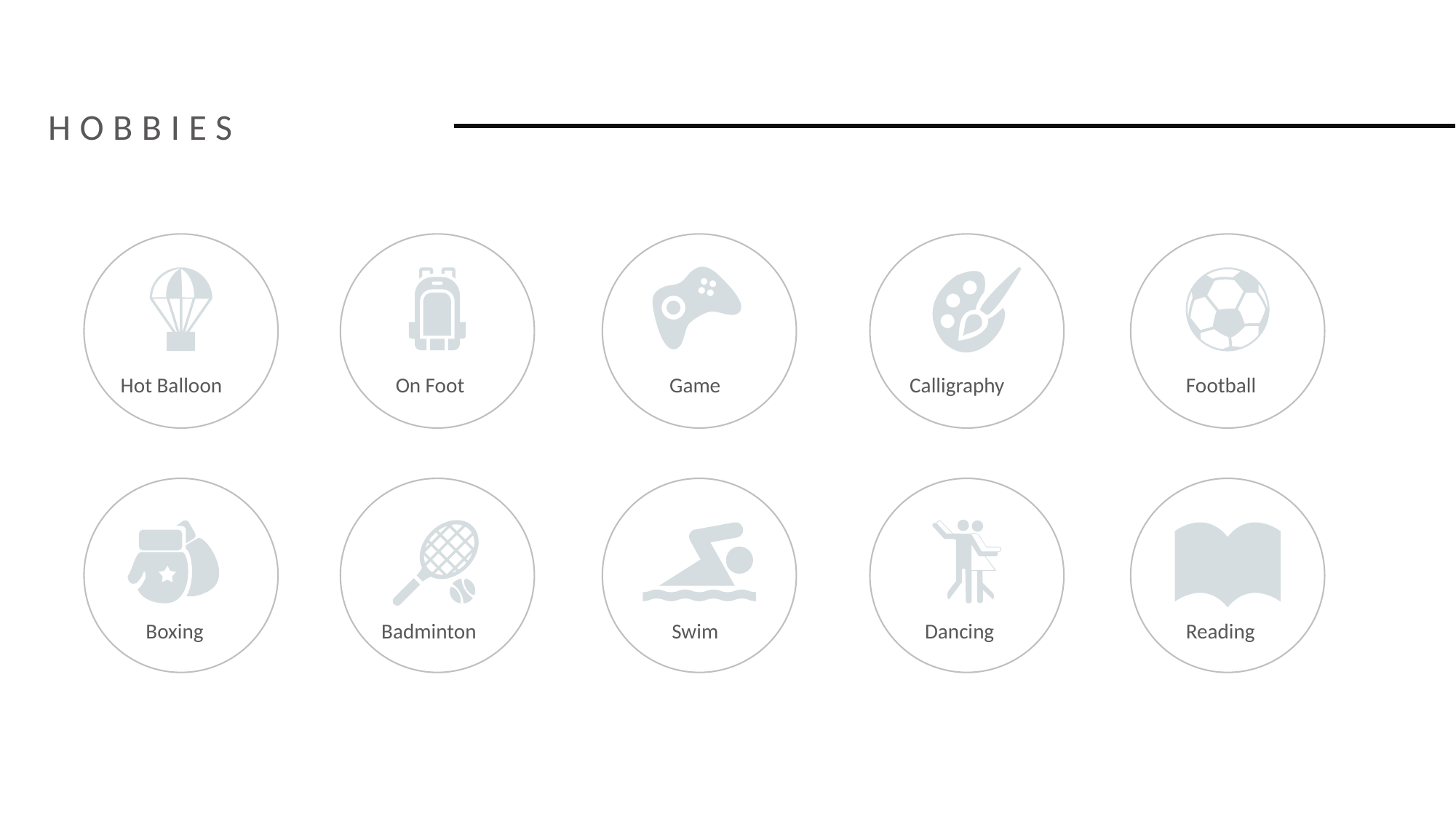

HOBBIES

Hot Balloon
On Foot
Game
Calligraphy
Football

Boxing
Badminton
Swim
Dancing
Reading